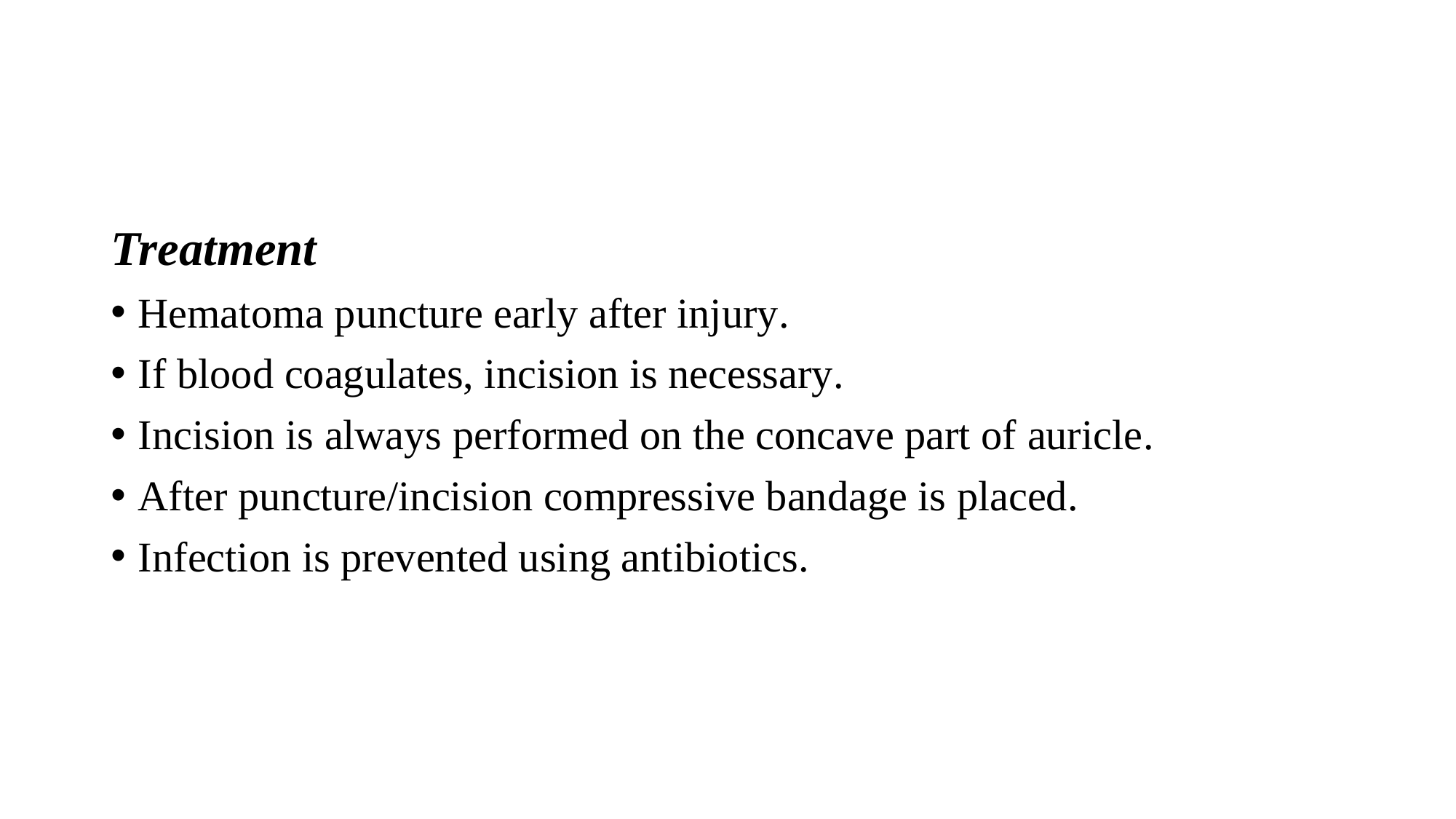

Treatment
Hematoma puncture early after injury.
If blood coagulates, incision is necessary.
Incision is always performed on the concave part of auricle.
After puncture/incision compressive bandage is placed.
Infection is prevented using antibiotics.